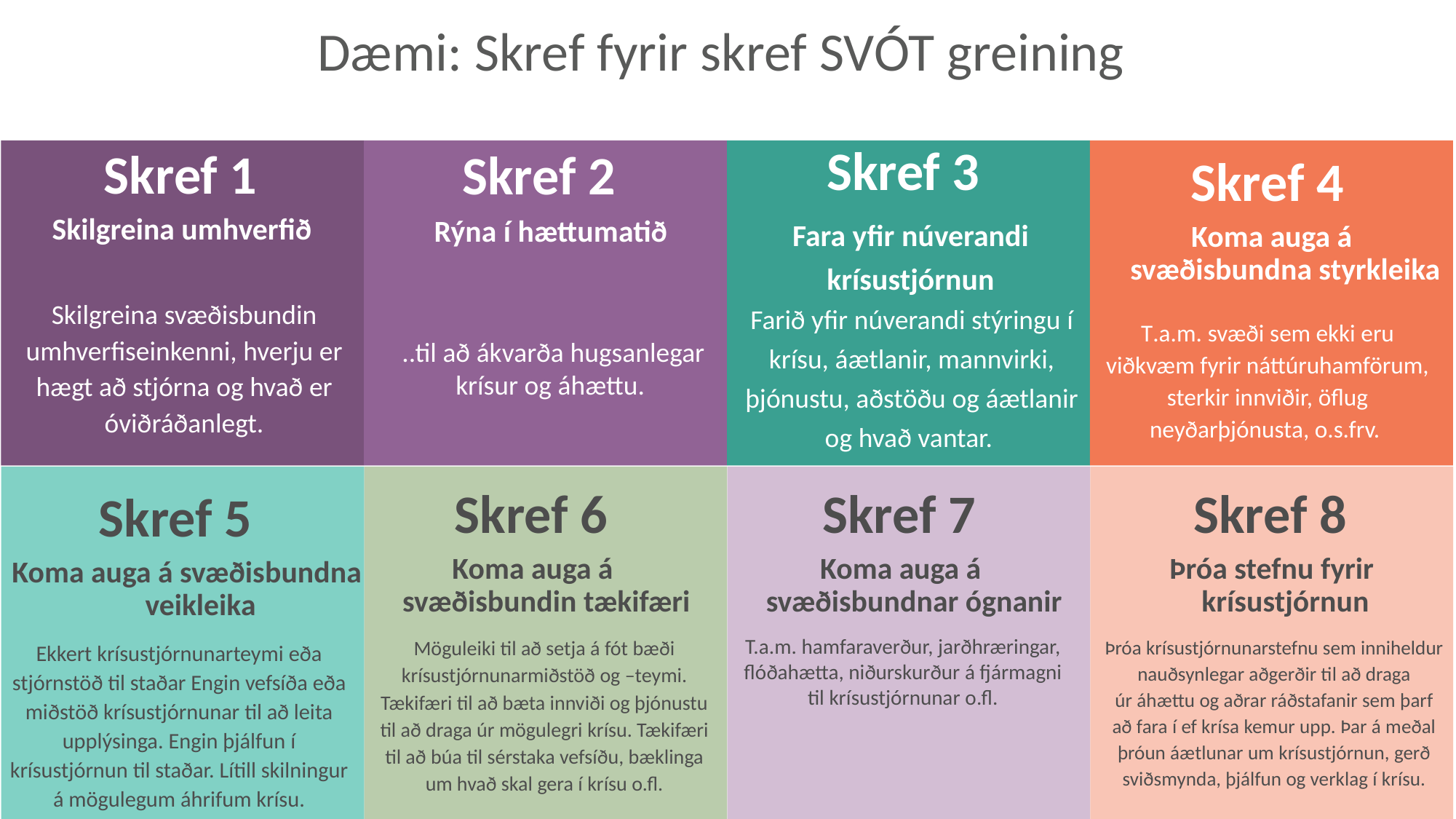

Dæmi: Skref fyrir skref SVÓT greining
Skref 3
Skref 1
Skref 2
Skref 4
Fara yfir núverandi krísustjórnun
Rýna í hættumatið
Skilgreina umhverfið
Koma auga á svæðisbundna styrkleika
Skilgreina svæðisbundin umhverfiseinkenni, hverju er hægt að stjórna og hvað er óviðráðanlegt.
Farið yfir núverandi stýringu í krísu, áætlanir, mannvirki, þjónustu, aðstöðu og áætlanir og hvað vantar.
T.a.m. svæði sem ekki eru viðkvæm fyrir náttúruhamförum, sterkir innviðir, öflug neyðarþjónusta, o.s.frv.

..til að ákvarða hugsanlegar krísur og áhættu.

Skref 6
Skref 7
Skref 8
Skref 5
Koma auga á svæðisbundin tækifæri
Koma auga á svæðisbundnar ógnanir
Þróa stefnu fyrir krísustjórnun
Koma auga á svæðisbundna veikleika
Möguleiki til að setja á fót bæði krísustjórnunarmiðstöð og –teymi. Tækifæri til að bæta innviði og þjónustu til að draga úr mögulegri krísu. Tækifæri til að búa til sérstaka vefsíðu, bæklinga um hvað skal gera í krísu o.fl.
T.a.m. hamfaraverður, jarðhræringar, flóðahætta, niðurskurður á fjármagni til krísustjórnunar o.fl.
Þróa krísustjórnunarstefnu sem inniheldur nauðsynlegar aðgerðir til að draga úr áhættu og aðrar ráðstafanir sem þarf að fara í ef krísa kemur upp. Þar á meðal þróun áætlunar um krísustjórnun, gerð sviðsmynda, þjálfun og verklag í krísu.
Ekkert krísustjórnunarteymi eða stjórnstöð til staðar Engin vefsíða eða miðstöð krísustjórnunar til að leita upplýsinga. Engin þjálfun í krísustjórnun til staðar. Lítill skilningur á mögulegum áhrifum krísu.